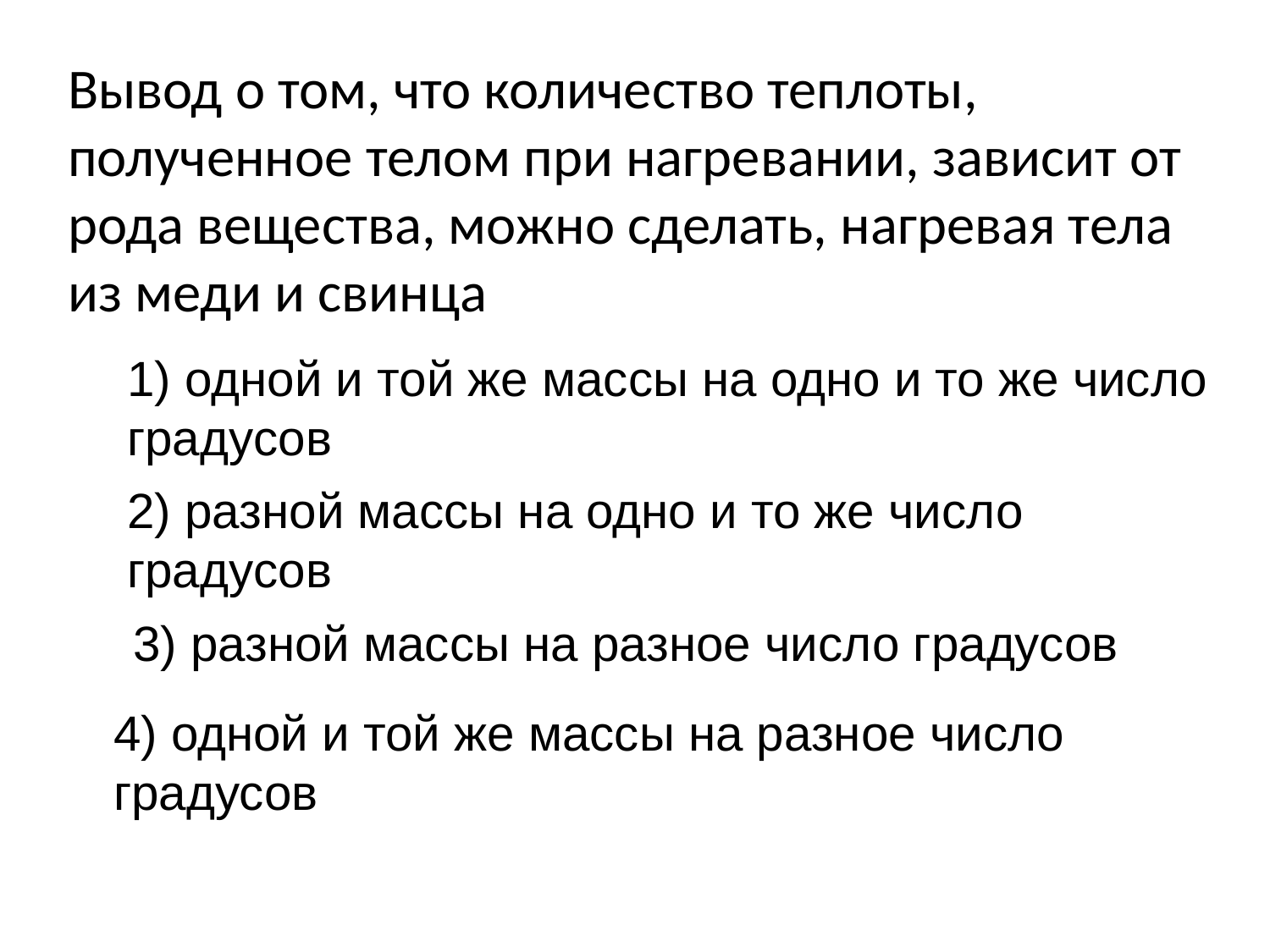

Вывод о том, что количество теплоты, полученное телом при нагревании, зависит от рода вещества, можно сделать, нагревая тела из меди и свинца
1) одной и той же массы на одно и то же число градусов
2) разной массы на одно и то же число градусов
3) разной массы на разное число градусов
4) одной и той же массы на разное число градусов